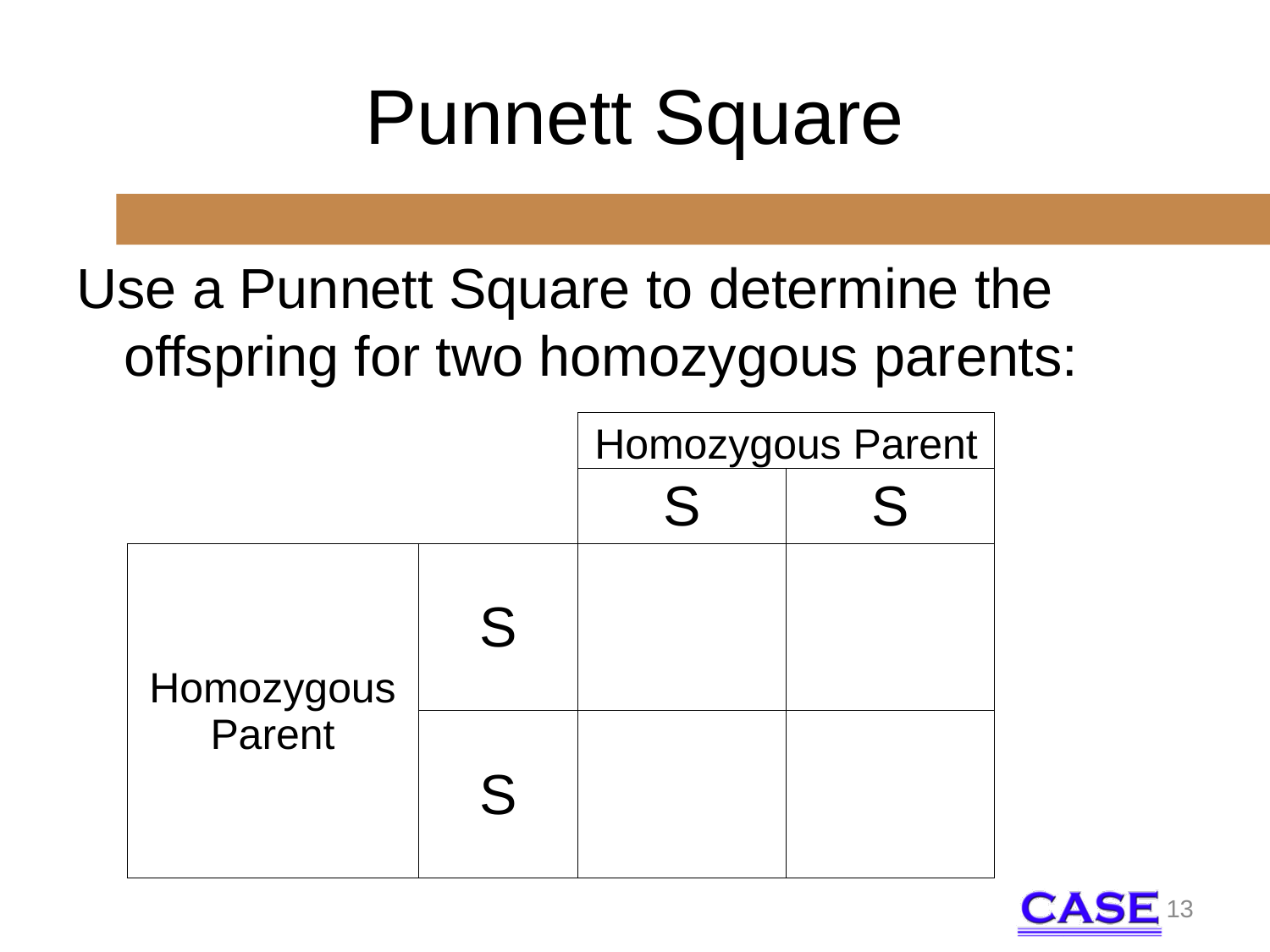

# Punnett Square
Use a Punnett Square to determine the offspring for two homozygous parents:
|  |  |  | Homozygous Parent |  |
| --- | --- | --- | --- | --- |
|  |  |  | S | S |
| Homozygous Parent |  | S |  |  |
|  |  | S |  |  |
13